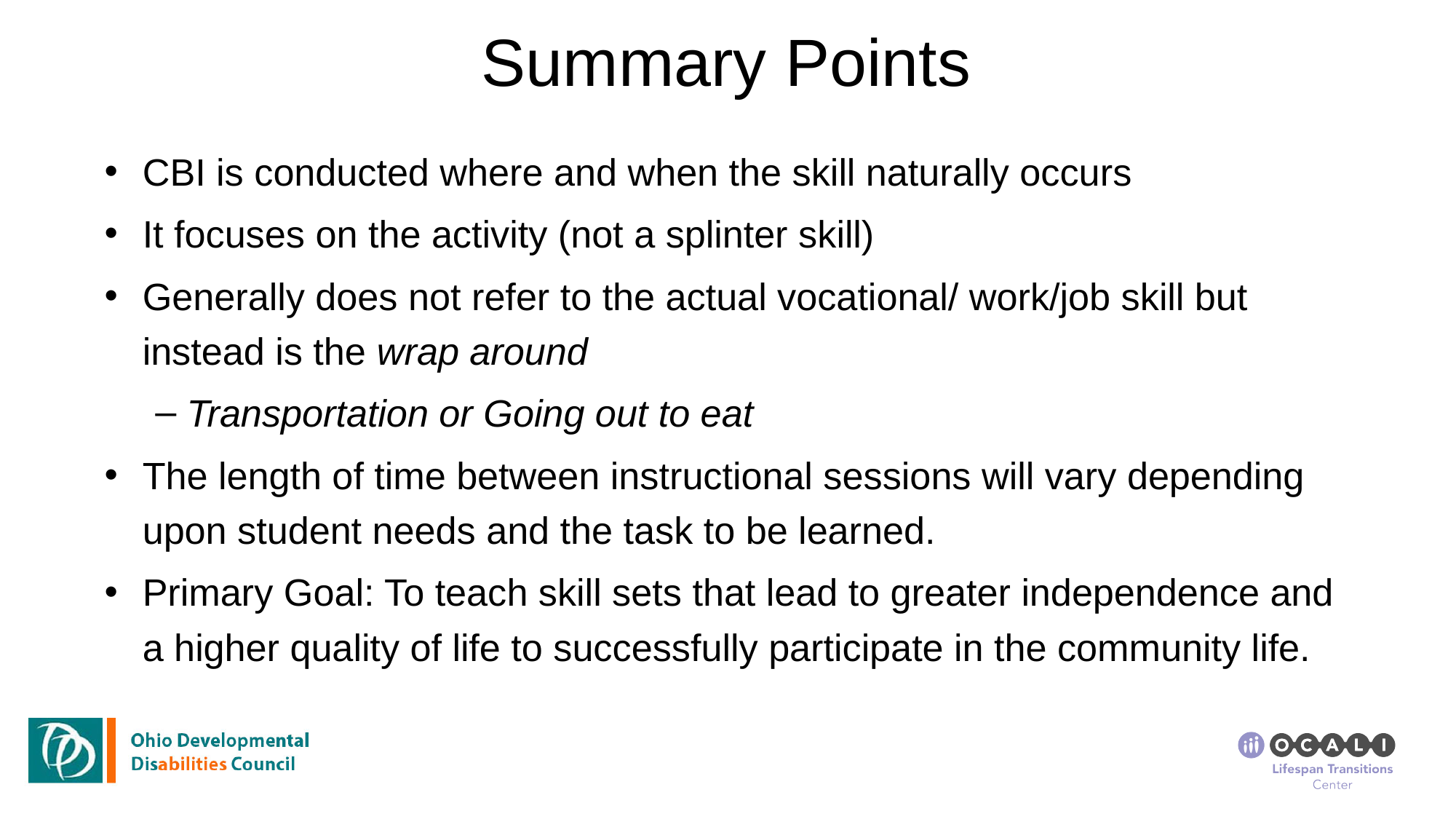

# Summary Points
CBI is conducted where and when the skill naturally occurs
It focuses on the activity (not a splinter skill)
Generally does not refer to the actual vocational/ work/job skill but instead is the wrap around
Transportation or Going out to eat
The length of time between instructional sessions will vary depending upon student needs and the task to be learned.
Primary Goal: To teach skill sets that lead to greater independence and a higher quality of life to successfully participate in the community life.